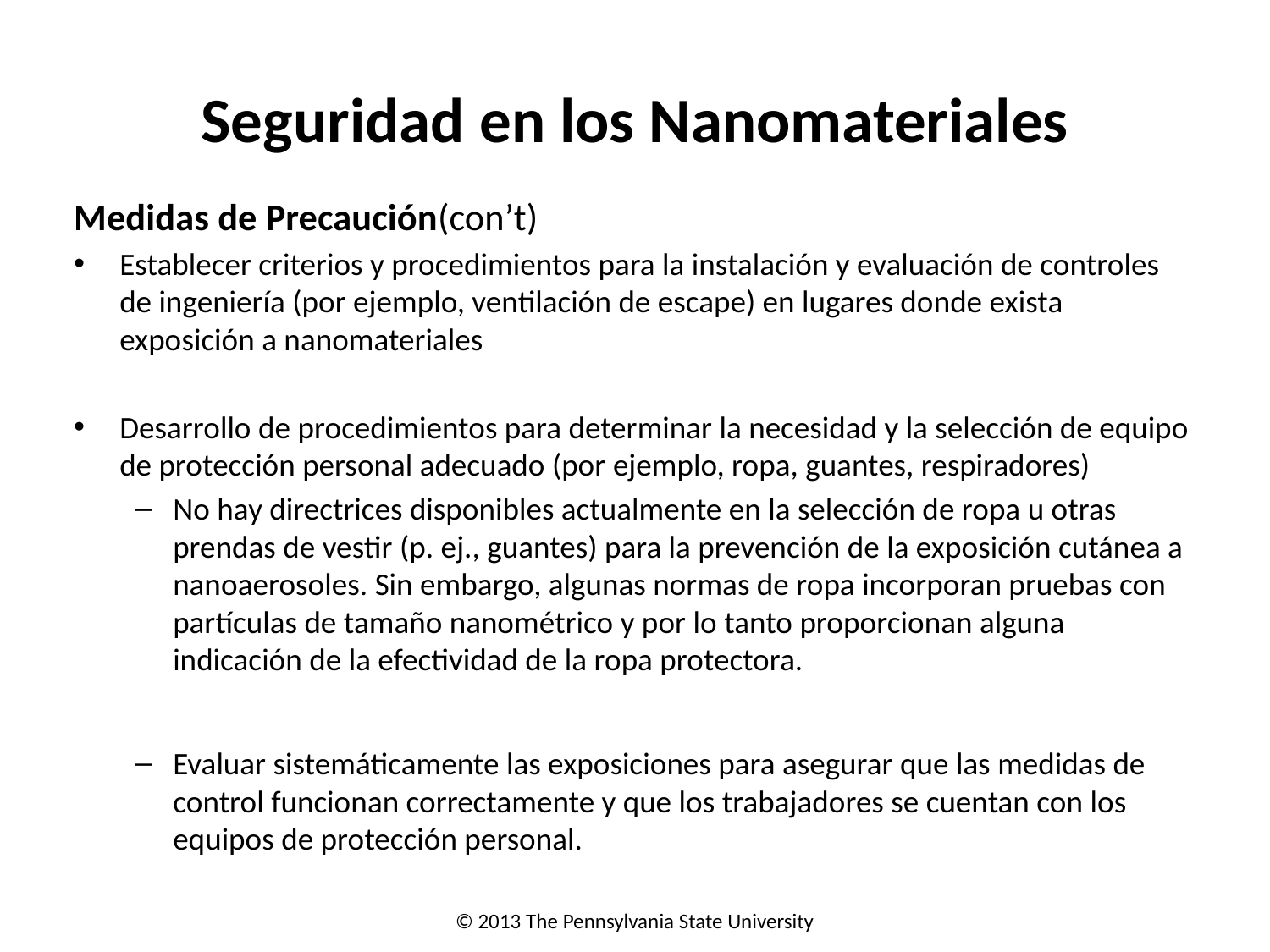

# Seguridad en los Nanomateriales
Medidas de Precaución(con’t)
Establecer criterios y procedimientos para la instalación y evaluación de controles de ingeniería (por ejemplo, ventilación de escape) en lugares donde exista exposición a nanomateriales

Desarrollo de procedimientos para determinar la necesidad y la selección de equipo de protección personal adecuado (por ejemplo, ropa, guantes, respiradores)
No hay directrices disponibles actualmente en la selección de ropa u otras prendas de vestir (p. ej., guantes) para la prevención de la exposición cutánea a nanoaerosoles. Sin embargo, algunas normas de ropa incorporan pruebas con partículas de tamaño nanométrico y por lo tanto proporcionan alguna indicación de la efectividad de la ropa protectora.

Evaluar sistemáticamente las exposiciones para asegurar que las medidas de control funcionan correctamente y que los trabajadores se cuentan con los equipos de protección personal.